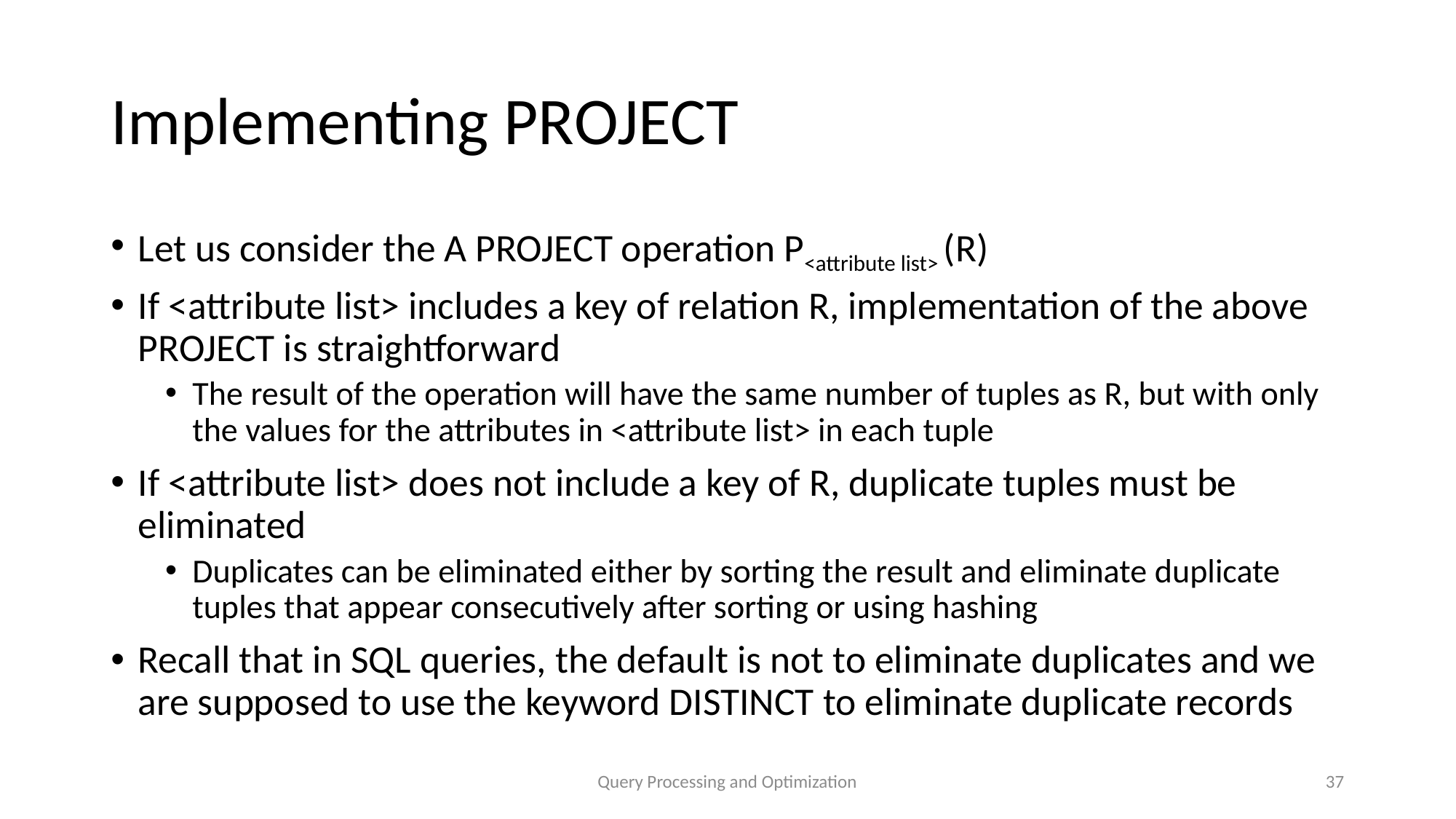

# Implementing PROJECT
Let us consider the A PROJECT operation P<attribute list> (R)
If <attribute list> includes a key of relation R, implementation of the above PROJECT is straightforward
The result of the operation will have the same number of tuples as R, but with only the values for the attributes in <attribute list> in each tuple
If <attribute list> does not include a key of R, duplicate tuples must be eliminated
Duplicates can be eliminated either by sorting the result and eliminate duplicate tuples that appear consecutively after sorting or using hashing
Recall that in SQL queries, the default is not to eliminate duplicates and we are supposed to use the keyword DISTINCT to eliminate duplicate records
Query Processing and Optimization
37